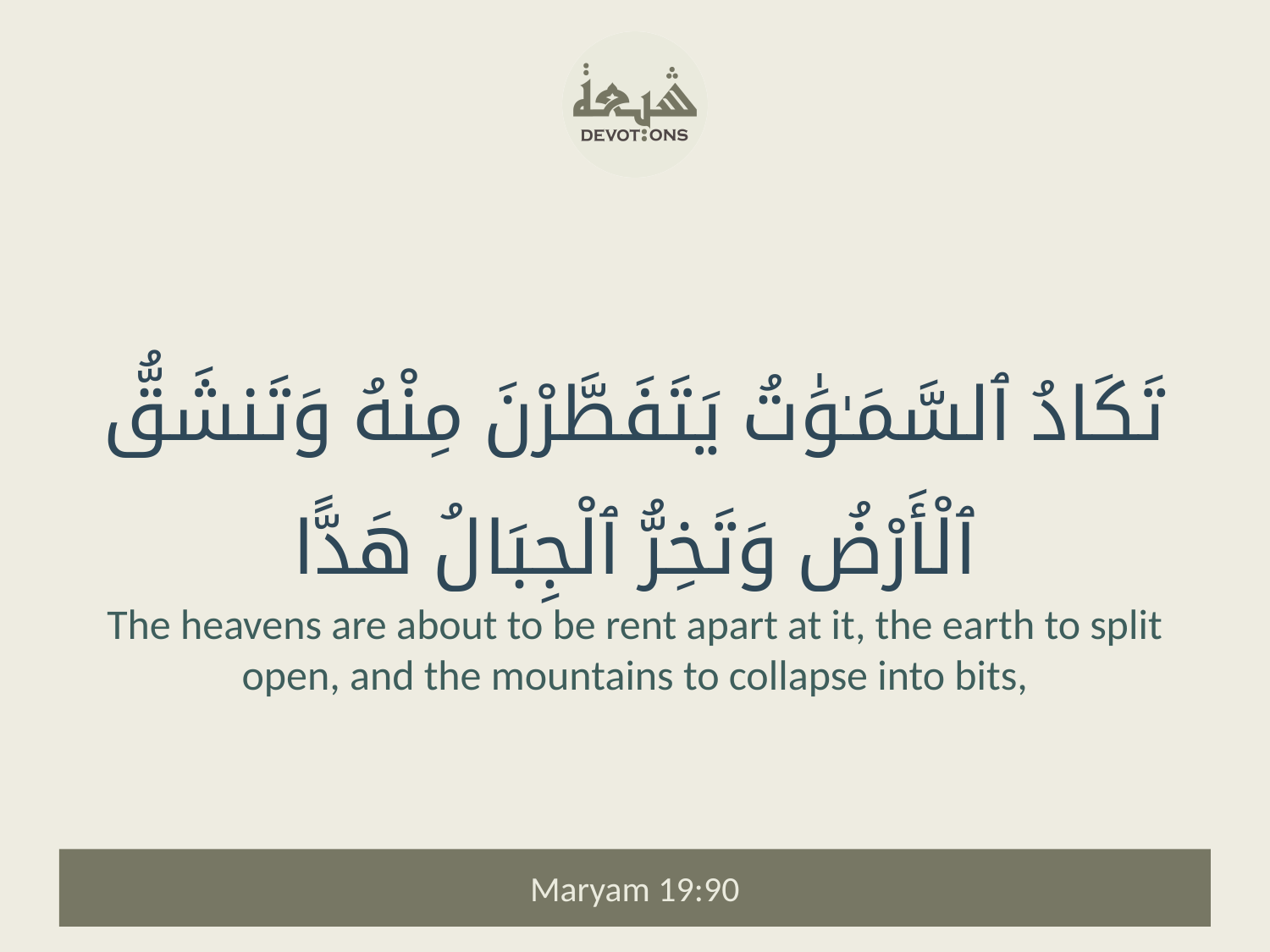

تَكَادُ ٱلسَّمَـٰوَٰتُ يَتَفَطَّرْنَ مِنْهُ وَتَنشَقُّ ٱلْأَرْضُ وَتَخِرُّ ٱلْجِبَالُ هَدًّا
The heavens are about to be rent apart at it, the earth to split open, and the mountains to collapse into bits,
Maryam 19:90